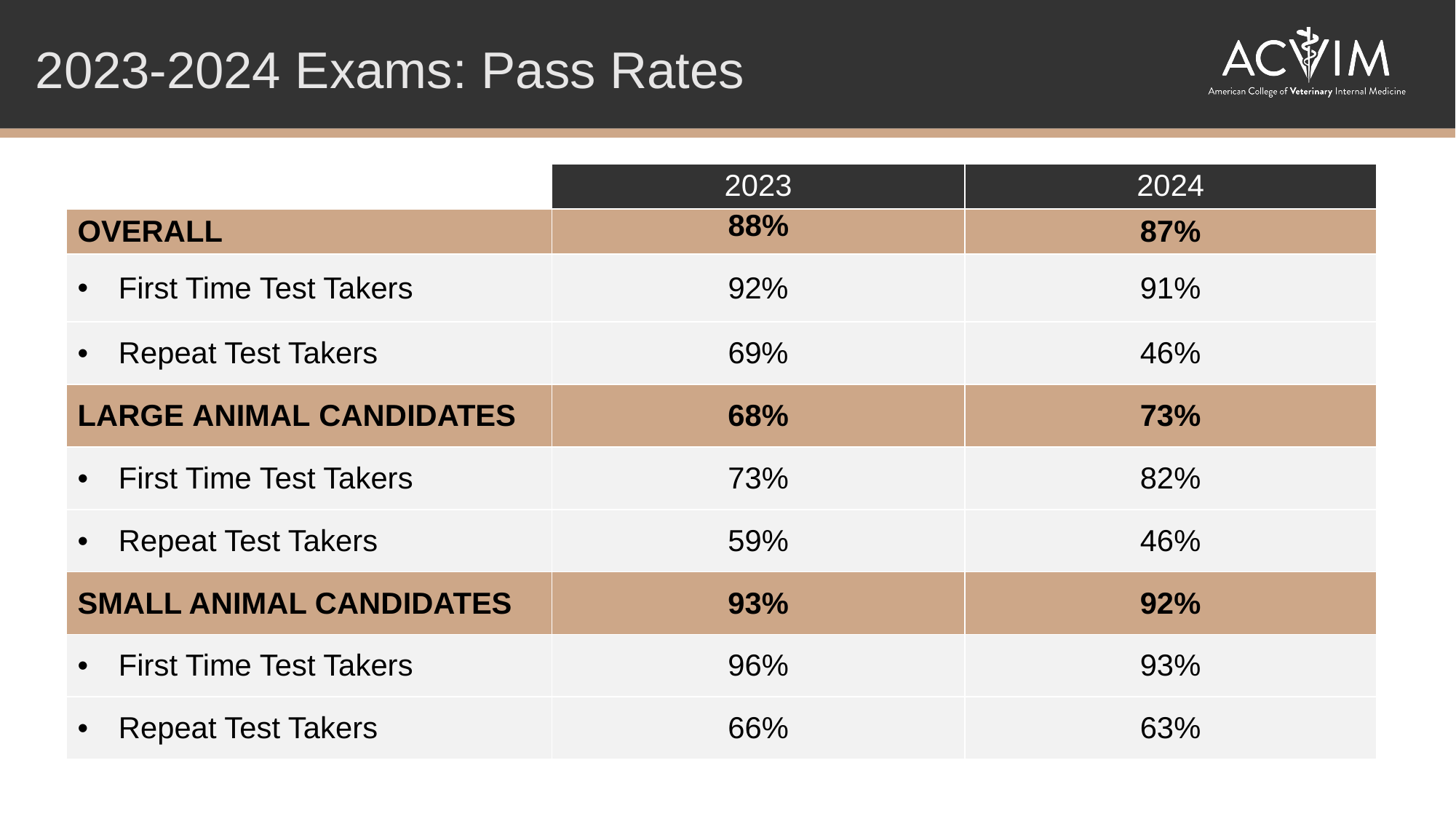

2023-2024 Exams: Pass Rates
|  | 2023 | 2024 |
| --- | --- | --- |
| OVERALL | 88% | 87% |
| First Time Test Takers | 92% | 91% |
| Repeat Test Takers | 69% | 46% |
| LARGE ANIMAL CANDIDATES | 68% | 73% |
| First Time Test Takers | 73% | 82% |
| Repeat Test Takers | 59% | 46% |
| SMALL ANIMAL CANDIDATES | 93% | 92% |
| First Time Test Takers | 96% | 93% |
| Repeat Test Takers | 66% | 63% |